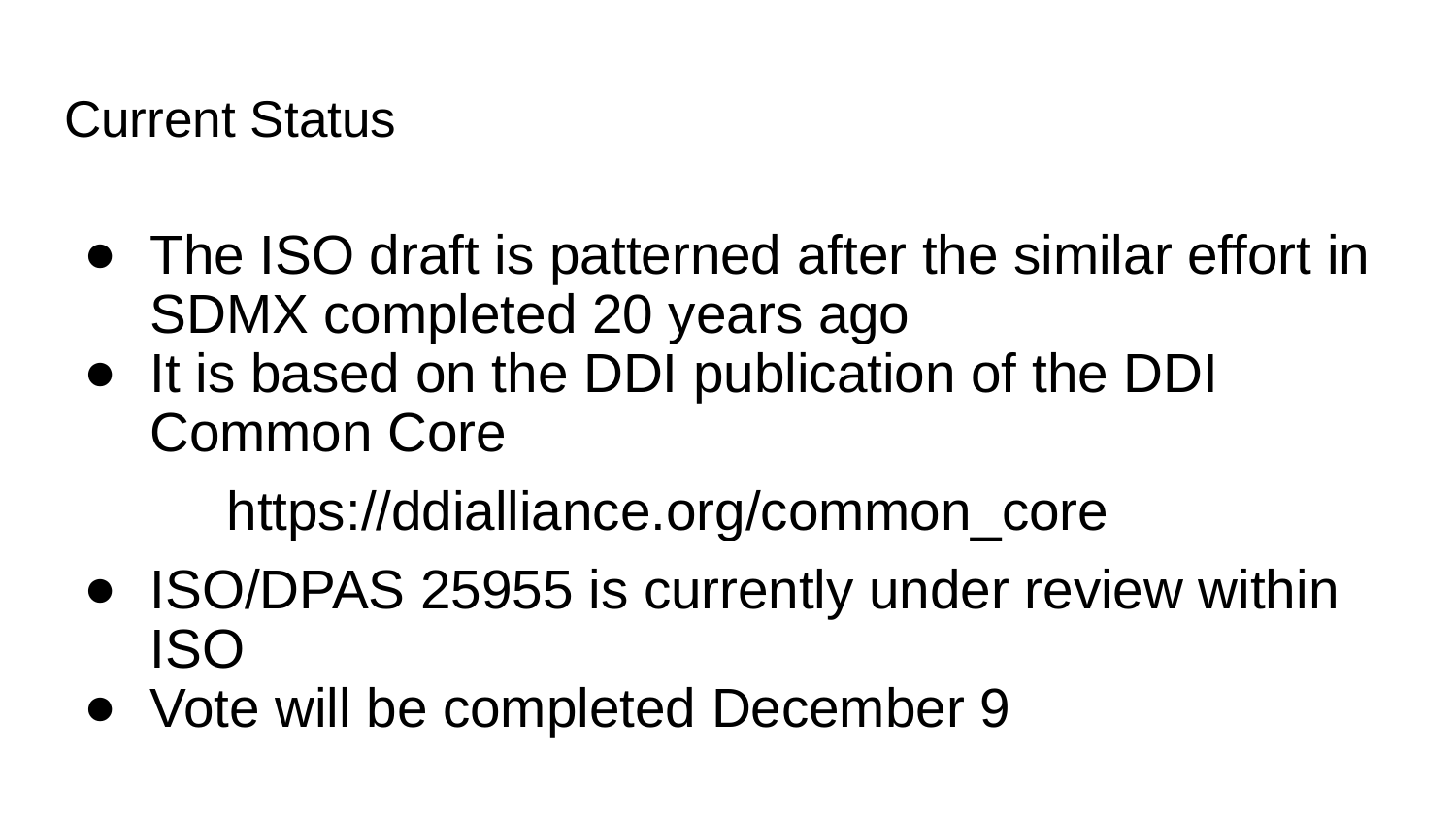

# Current Status
The ISO draft is patterned after the similar effort in SDMX completed 20 years ago
It is based on the DDI publication of the DDI Common Core
          https://ddialliance.org/common_core
ISO/DPAS 25955 is currently under review within ISO
Vote will be completed December 9